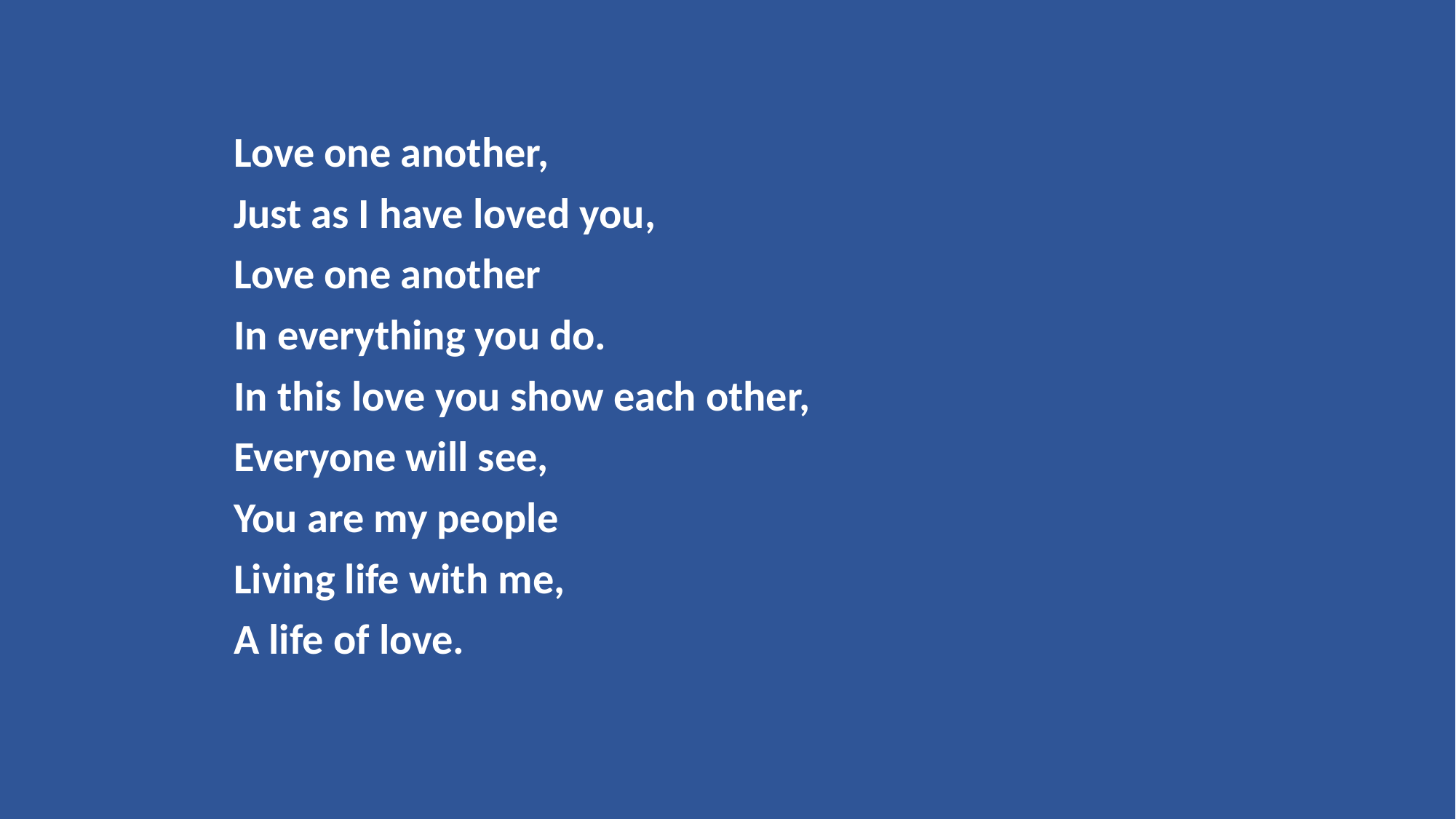

Love one another,
Just as I have loved you,
Love one another
In everything you do.
In this love you show each other,
Everyone will see,
You are my people
Living life with me,
A life of love.